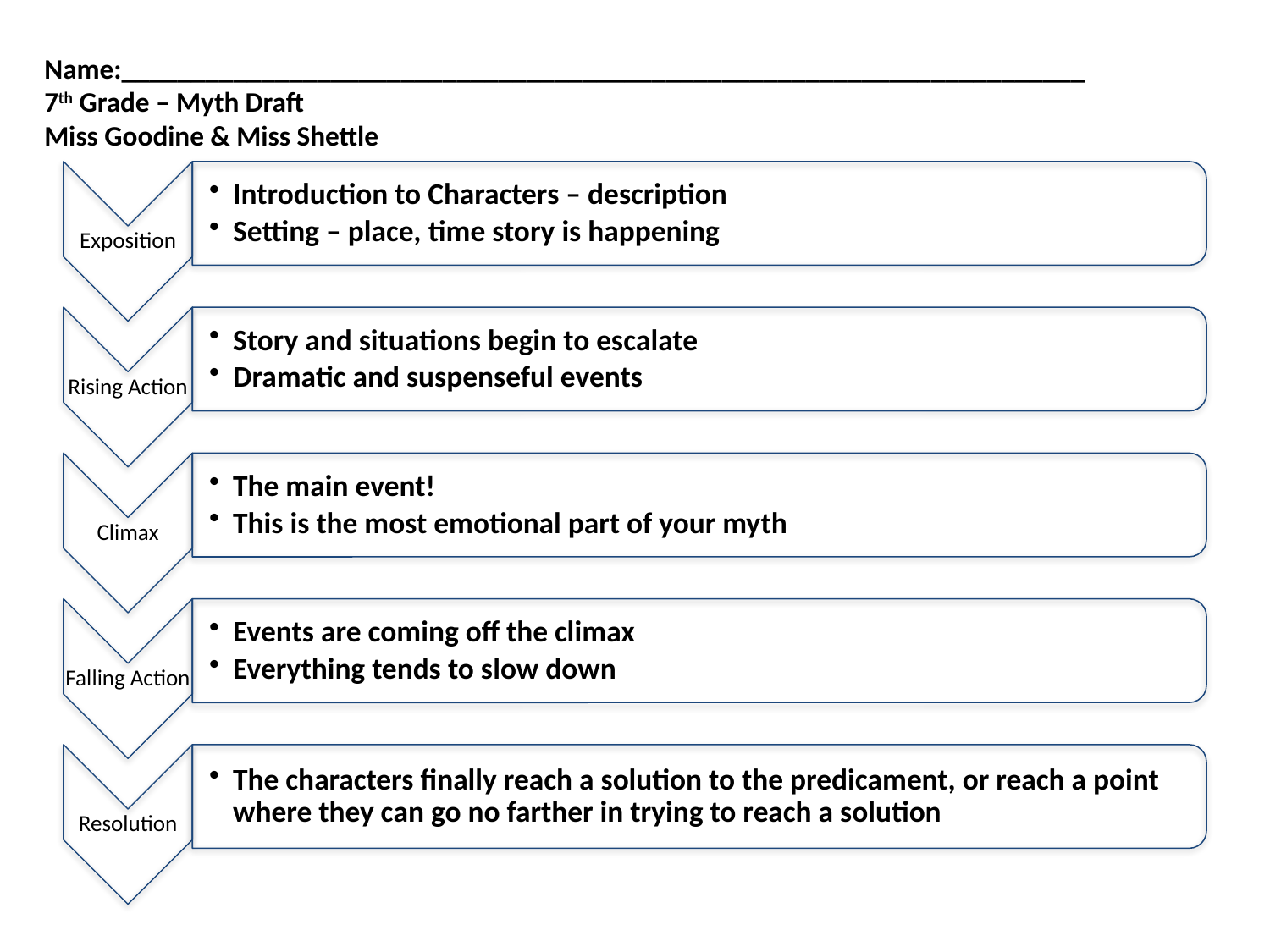

Name:_____________________________________________________________________
7th Grade – Myth Draft
Miss Goodine & Miss Shettle

Exposition

Introduction to Characters – description
Setting – place, time story is happening

Rising Action

Story and situations begin to escalate
Dramatic and suspenseful events

Climax

The main event!
This is the most emotional part of your myth

Events are coming off the climax
Everything tends to slow down

Falling Action

The characters finally reach a solution to the predicament, or reach a point where they can go no farther in trying to reach a solution

Resolution